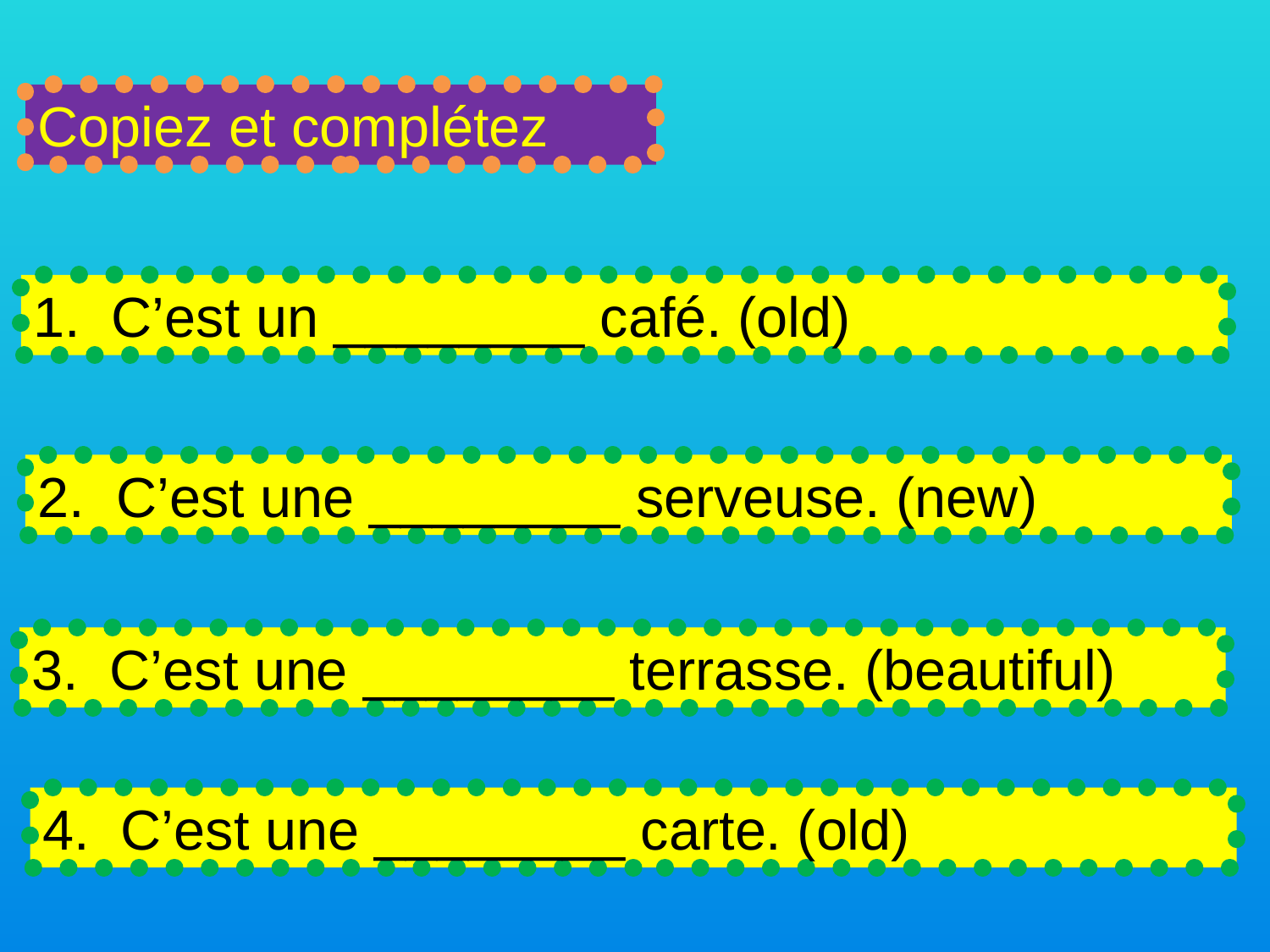

Copiez et complétez
1.  C’est un ________ café. (old)
2.  C’est une ________ serveuse. (new)
3.  C’est une ________ terrasse. (beautiful)
4.  C’est une ________ carte. (old)